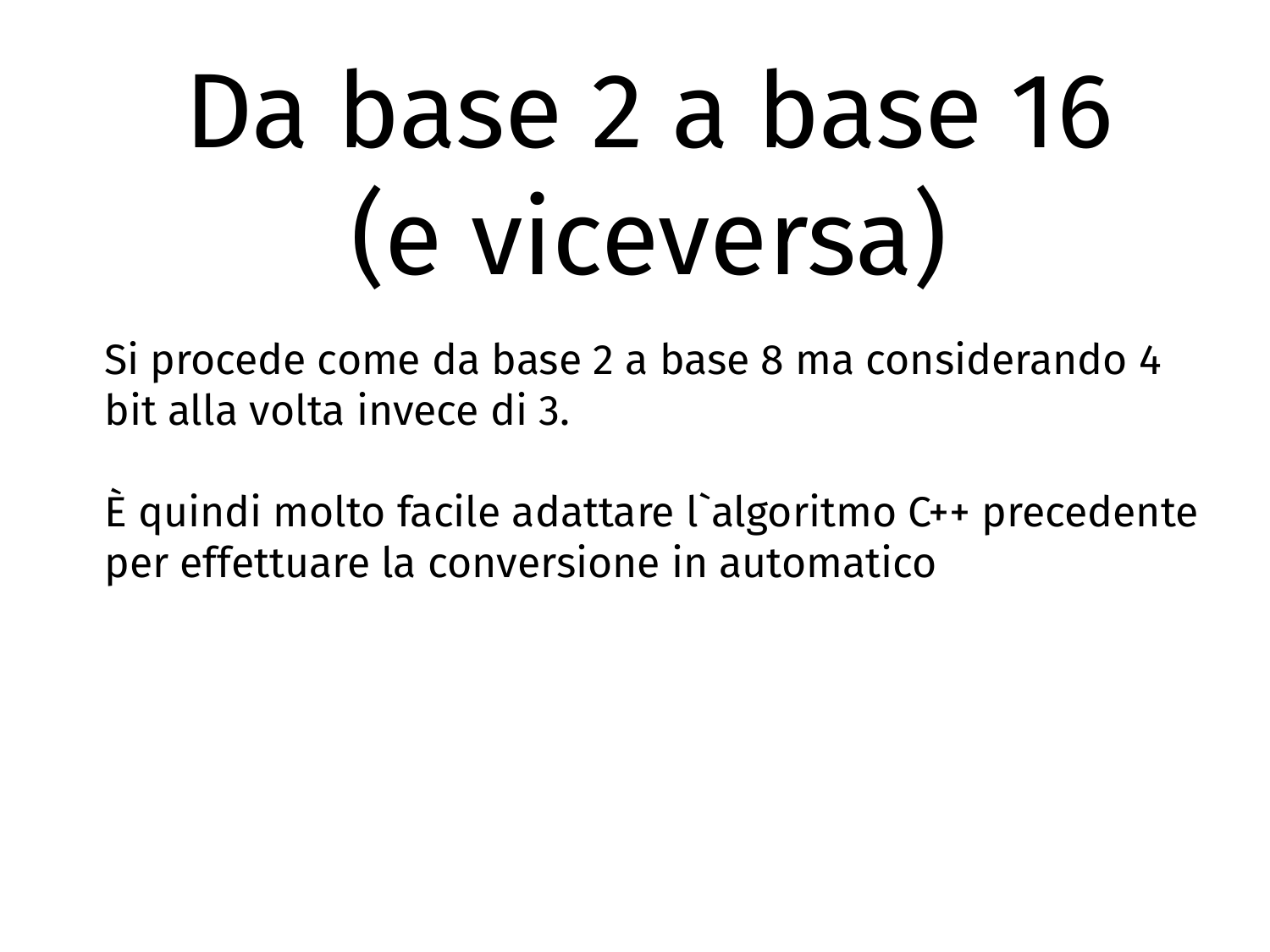

Da base 2 a base 16
(e viceversa)
Si procede come da base 2 a base 8 ma considerando 4 bit alla volta invece di 3.

È quindi molto facile adattare l`algoritmo C++ precedente per effettuare la conversione in automatico